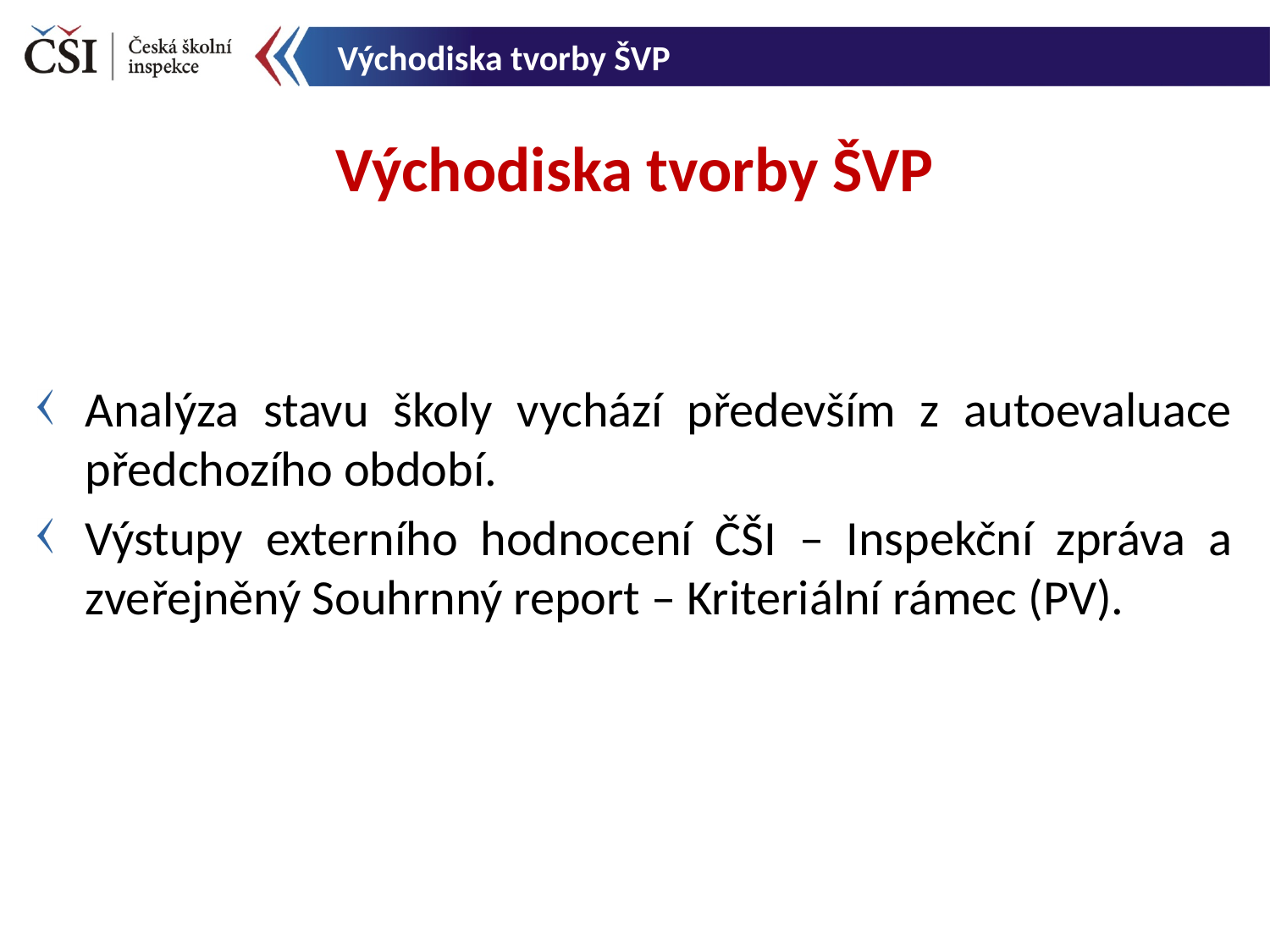

Východiska tvorby ŠVP
Analýza stavu školy vychází především z autoevaluace předchozího období.
Výstupy externího hodnocení ČŠI – Inspekční zpráva a zveřejněný Souhrnný report – Kriteriální rámec (PV).
Východiska tvorby ŠVP